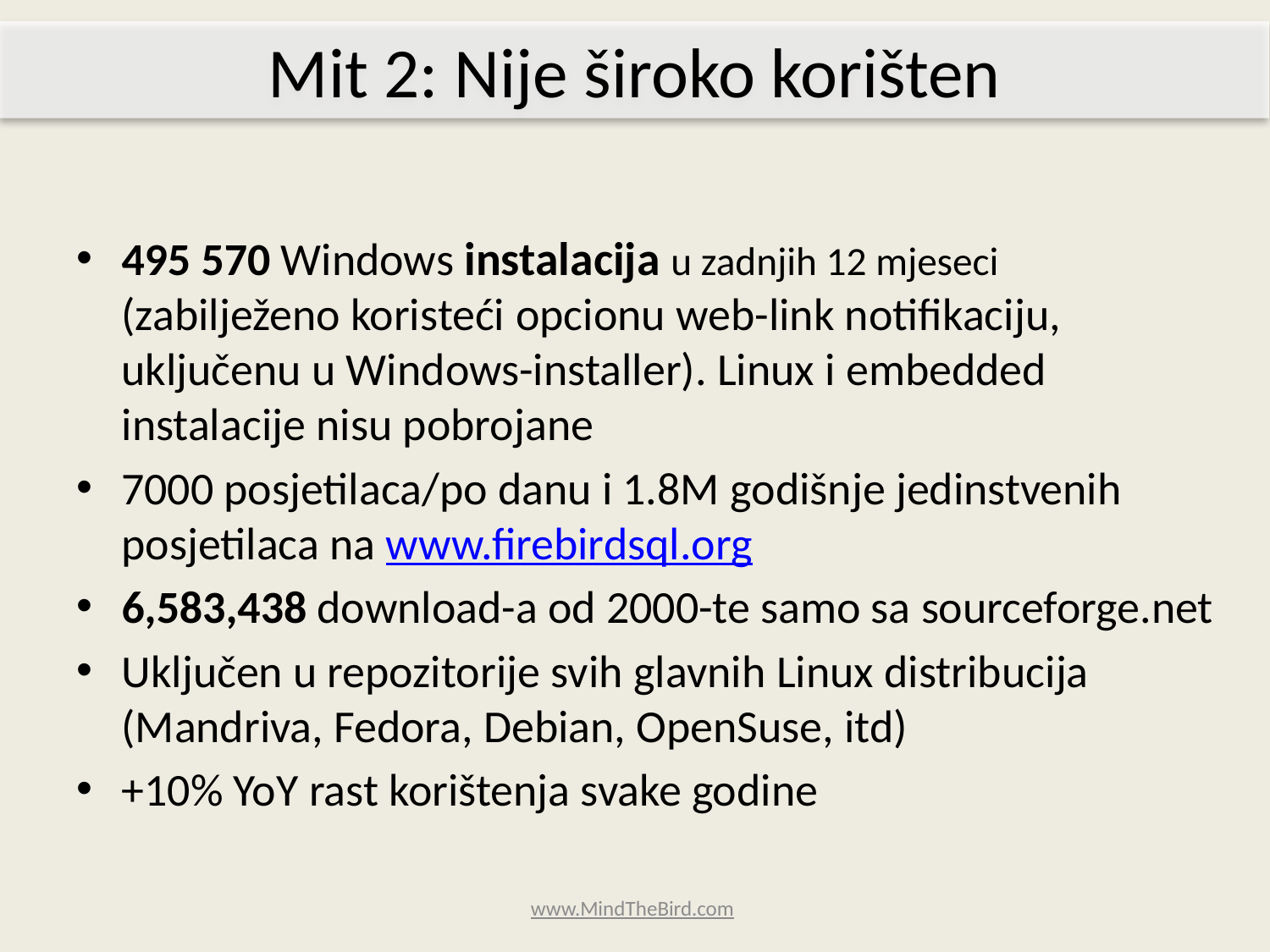

Mit 2: Nije široko korišten
495 570 Windows instalacija u zadnjih 12 mjeseci (zabilježeno koristeći opcionu web-link notifikaciju, uključenu u Windows-installer). Linux i embedded instalacije nisu pobrojane
7000 posjetilaca/po danu i 1.8M godišnje jedinstvenih posjetilaca na www.firebirdsql.org
6,583,438 download-a od 2000-te samo sa sourceforge.net
Uključen u repozitorije svih glavnih Linux distribucija (Mandriva, Fedora, Debian, OpenSuse, itd)
+10% YoY rast korištenja svake godine
www.MindTheBird.com